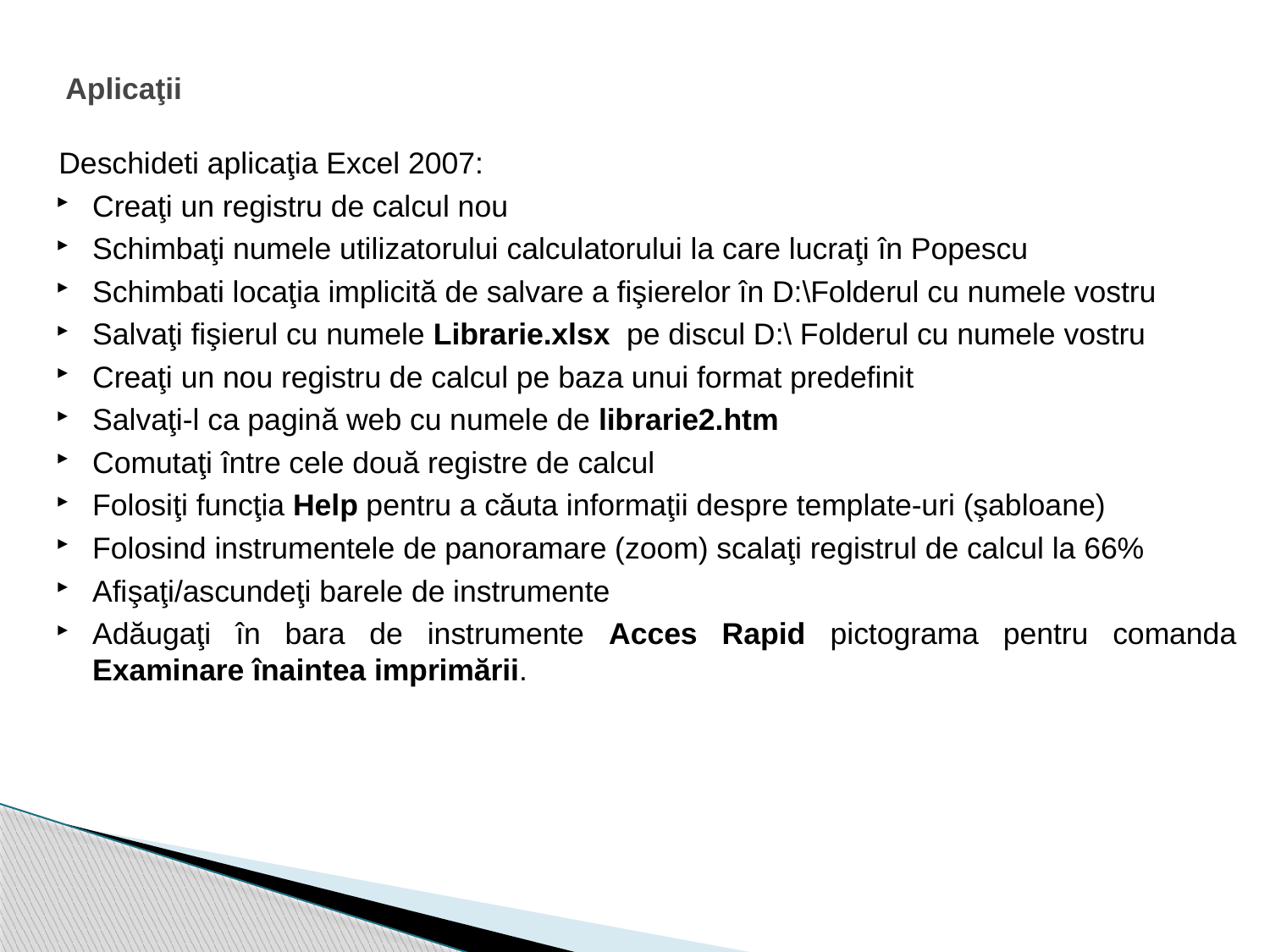

# Aplicaţii
Deschideti aplicaţia Excel 2007:
Creaţi un registru de calcul nou
Schimbaţi numele utilizatorului calculatorului la care lucraţi în Popescu
Schimbati locaţia implicită de salvare a fişierelor în D:\Folderul cu numele vostru
Salvaţi fişierul cu numele Librarie.xlsx  pe discul D:\ Folderul cu numele vostru
Creaţi un nou registru de calcul pe baza unui format predefinit
Salvaţi-l ca pagină web cu numele de librarie2.htm
Comutaţi între cele două registre de calcul
Folosiţi funcţia Help pentru a căuta informaţii despre template-uri (şabloane)
Folosind instrumentele de panoramare (zoom) scalaţi registrul de calcul la 66%
Afişaţi/ascundeţi barele de instrumente
Adăugaţi în bara de instrumente Acces Rapid pictograma pentru comanda Examinare înaintea imprimării.